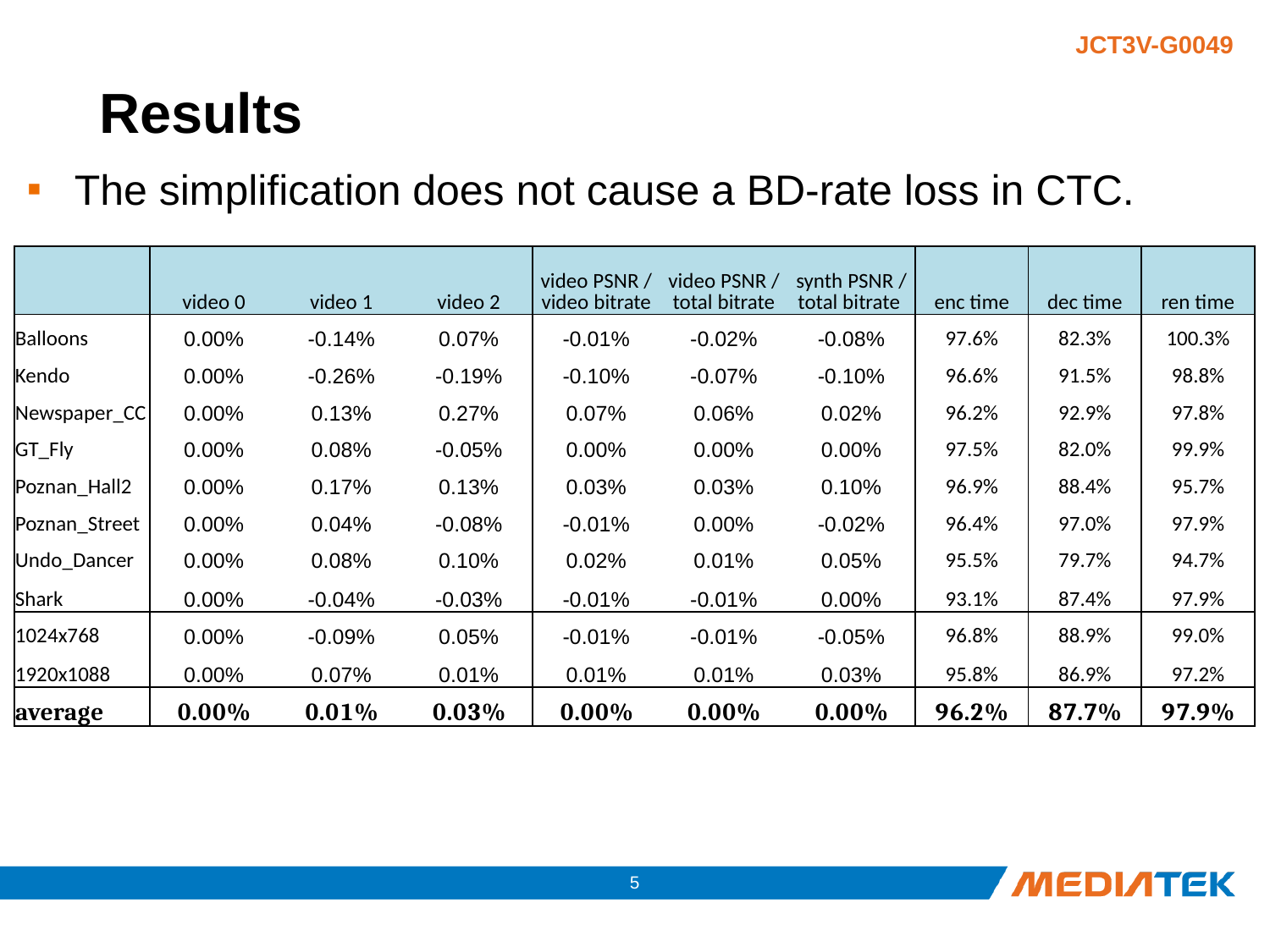

# Results
The simplification does not cause a BD-rate loss in CTC.

|  | video 0 | video 1 | video 2 | video PSNR / video bitrate | video PSNR / total bitrate | synth PSNR / total bitrate | enc time | dec time | ren time |
| --- | --- | --- | --- | --- | --- | --- | --- | --- | --- |
| Balloons | 0.00% | -0.14% | 0.07% | -0.01% | -0.02% | -0.08% | 97.6% | 82.3% | 100.3% |
| Kendo | 0.00% | -0.26% | -0.19% | -0.10% | -0.07% | -0.10% | 96.6% | 91.5% | 98.8% |
| Newspaper\_CC | 0.00% | 0.13% | 0.27% | 0.07% | 0.06% | 0.02% | 96.2% | 92.9% | 97.8% |
| GT\_Fly | 0.00% | 0.08% | -0.05% | 0.00% | 0.00% | 0.00% | 97.5% | 82.0% | 99.9% |
| Poznan\_Hall2 | 0.00% | 0.17% | 0.13% | 0.03% | 0.03% | 0.10% | 96.9% | 88.4% | 95.7% |
| Poznan\_Street | 0.00% | 0.04% | -0.08% | -0.01% | 0.00% | -0.02% | 96.4% | 97.0% | 97.9% |
| Undo\_Dancer | 0.00% | 0.08% | 0.10% | 0.02% | 0.01% | 0.05% | 95.5% | 79.7% | 94.7% |
| Shark | 0.00% | -0.04% | -0.03% | -0.01% | -0.01% | 0.00% | 93.1% | 87.4% | 97.9% |
| 1024x768 | 0.00% | -0.09% | 0.05% | -0.01% | -0.01% | -0.05% | 96.8% | 88.9% | 99.0% |
| 1920x1088 | 0.00% | 0.07% | 0.01% | 0.01% | 0.01% | 0.03% | 95.8% | 86.9% | 97.2% |
| average | 0.00% | 0.01% | 0.03% | 0.00% | 0.00% | 0.00% | 96.2% | 87.7% | 97.9% |
5